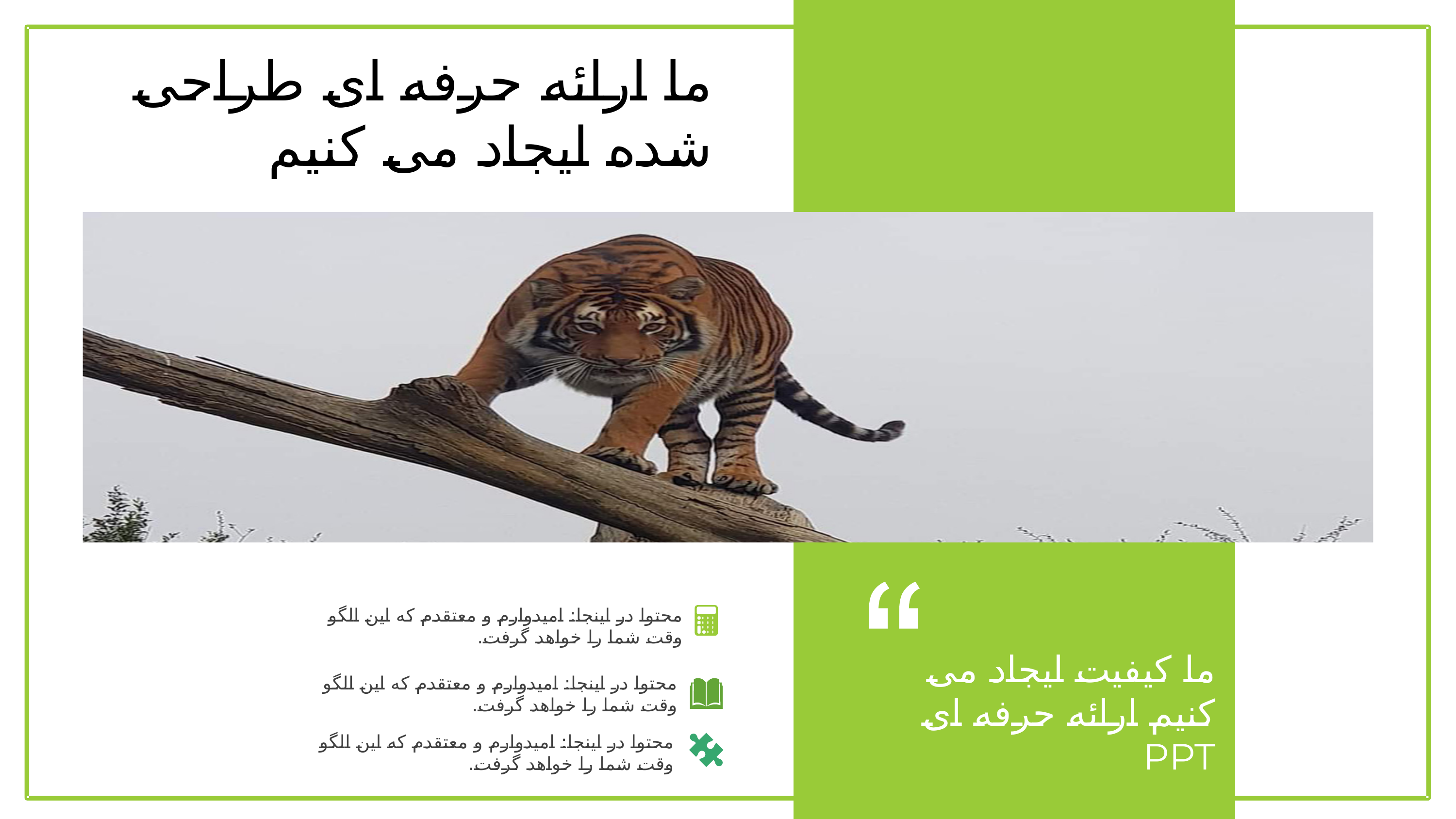

ما ارائه حرفه ای طراحی شده ایجاد می کنیم

محتوا در اینجا: امیدوارم و معتقدم که این الگو
وقت شما را خواهد گرفت.

ما کیفیت ایجاد می کنیم ارائه حرفه ای PPT
محتوا در اینجا: امیدوارم و معتقدم که این الگو
وقت شما را خواهد گرفت.

محتوا در اینجا: امیدوارم و معتقدم که این الگو
وقت شما را خواهد گرفت.